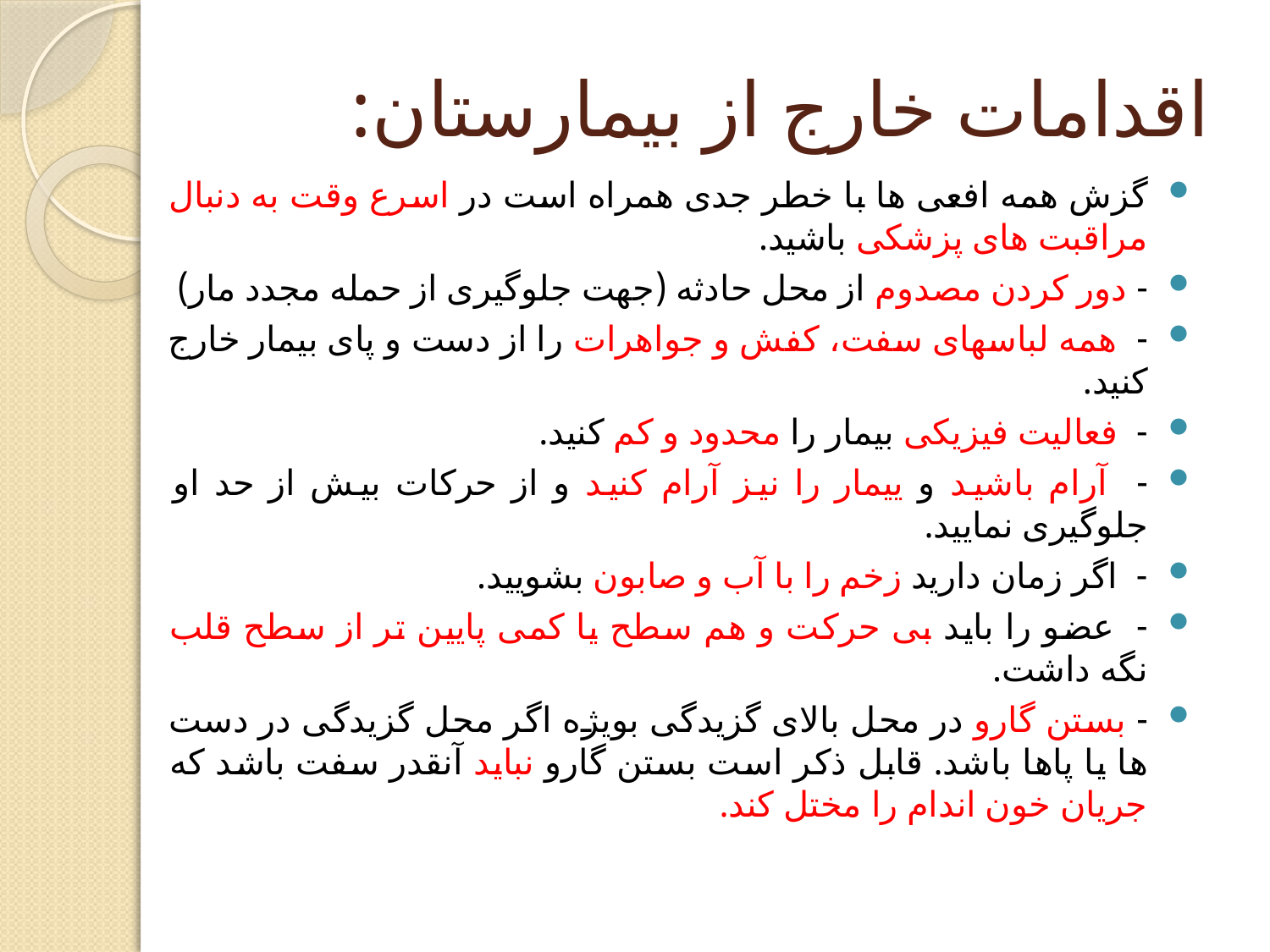

# اقدامات خارج از بیمارستان:
گزش همه افعی ها با خطر جدی همراه است در اسرع وقت به دنبال مراقبت های پزشکی باشید.
- دور کردن مصدوم از محل حادثه (جهت جلوگیری از حمله مجدد مار)
-  همه لباسهای سفت، کفش و جواهرات را از دست و پای بیمار خارج کنید.
-  فعالیت فیزیکی بیمار را محدود و کم کنید.
-  آرام باشید و ییمار را نیز آرام کنید و از حرکات بیش از حد او جلوگیری نمایید.
-  اگر زمان دارید زخم را با آب و صابون بشویید.
-  عضو را باید بی حرکت و هم سطح یا کمی پایین تر از سطح قلب نگه داشت.
- بستن گارو در محل بالای گزیدگی بویژه اگر محل گزیدگی در دست ها یا پاها باشد. قابل ذکر است بستن گارو نباید آنقدر سفت باشد که جریان خون اندام را مختل کند.